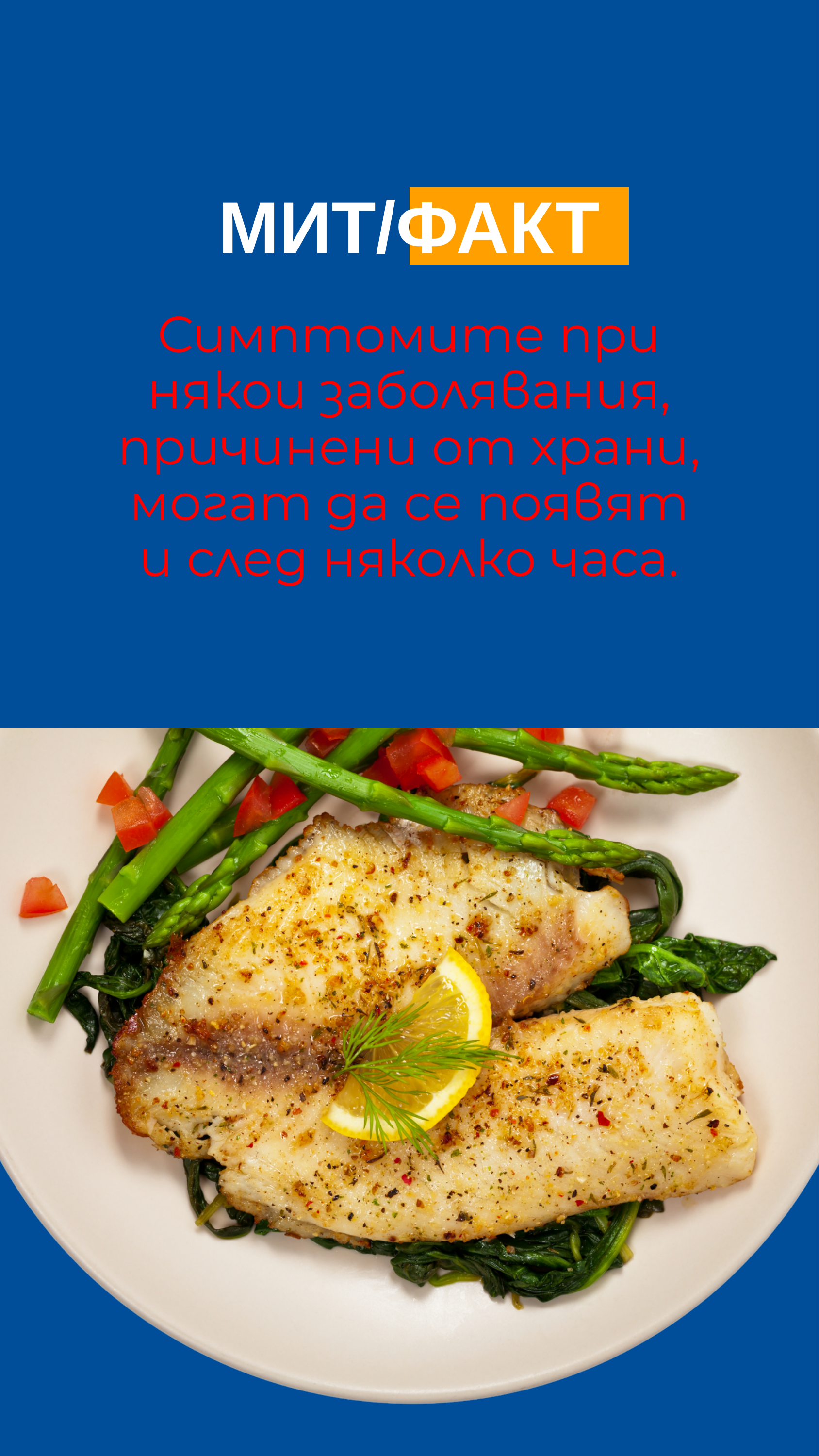

МИТ/ФАКТ

Симптомите при някои заболявания, причинени от храни, могат да се появят и след няколко часа.